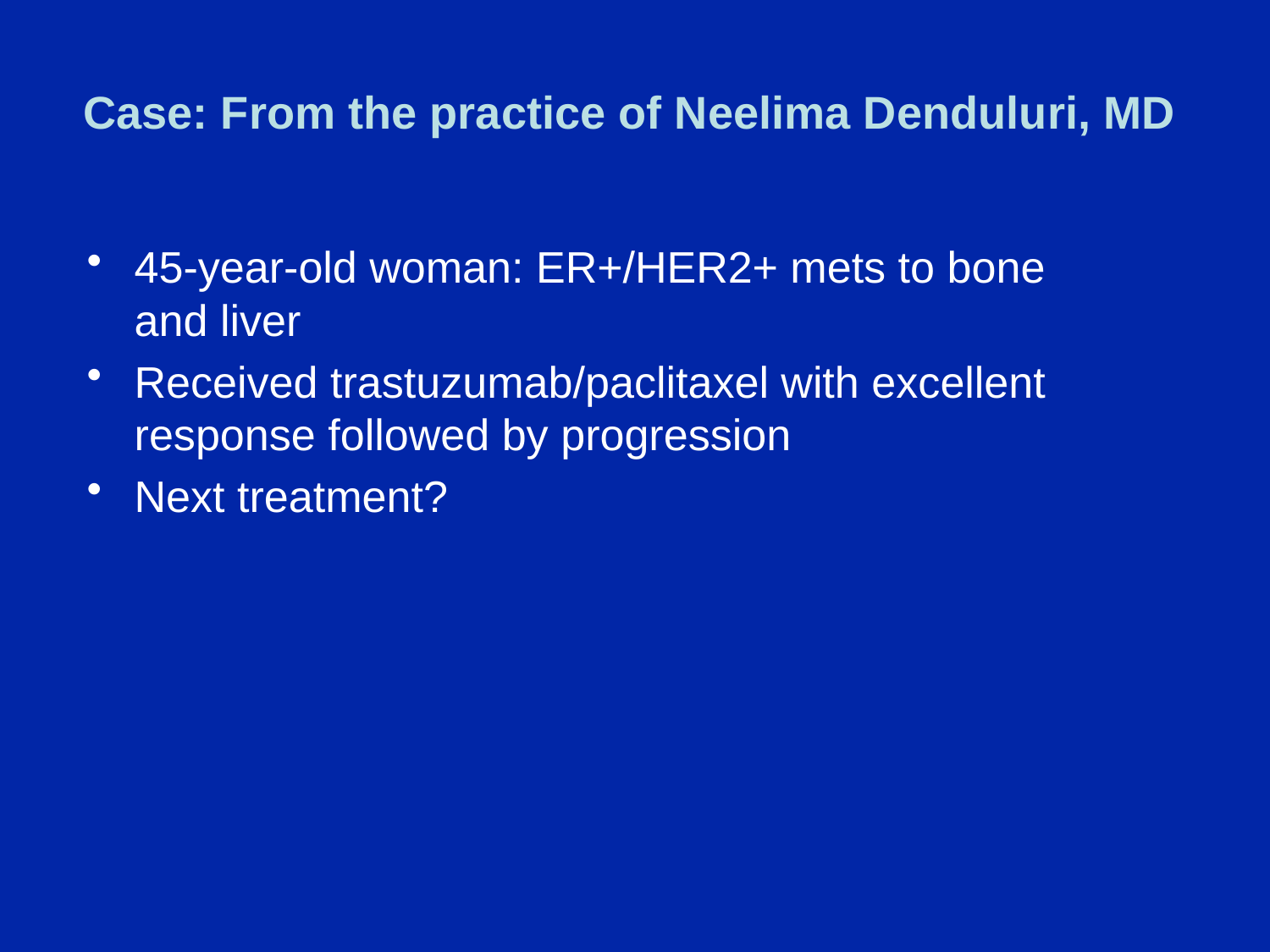

# Case: From the practice of Neelima Denduluri, MD
45-year-old woman: ER+/HER2+ mets to bone
and liver
Received trastuzumab/paclitaxel with excellent response followed by progression
Next treatment?